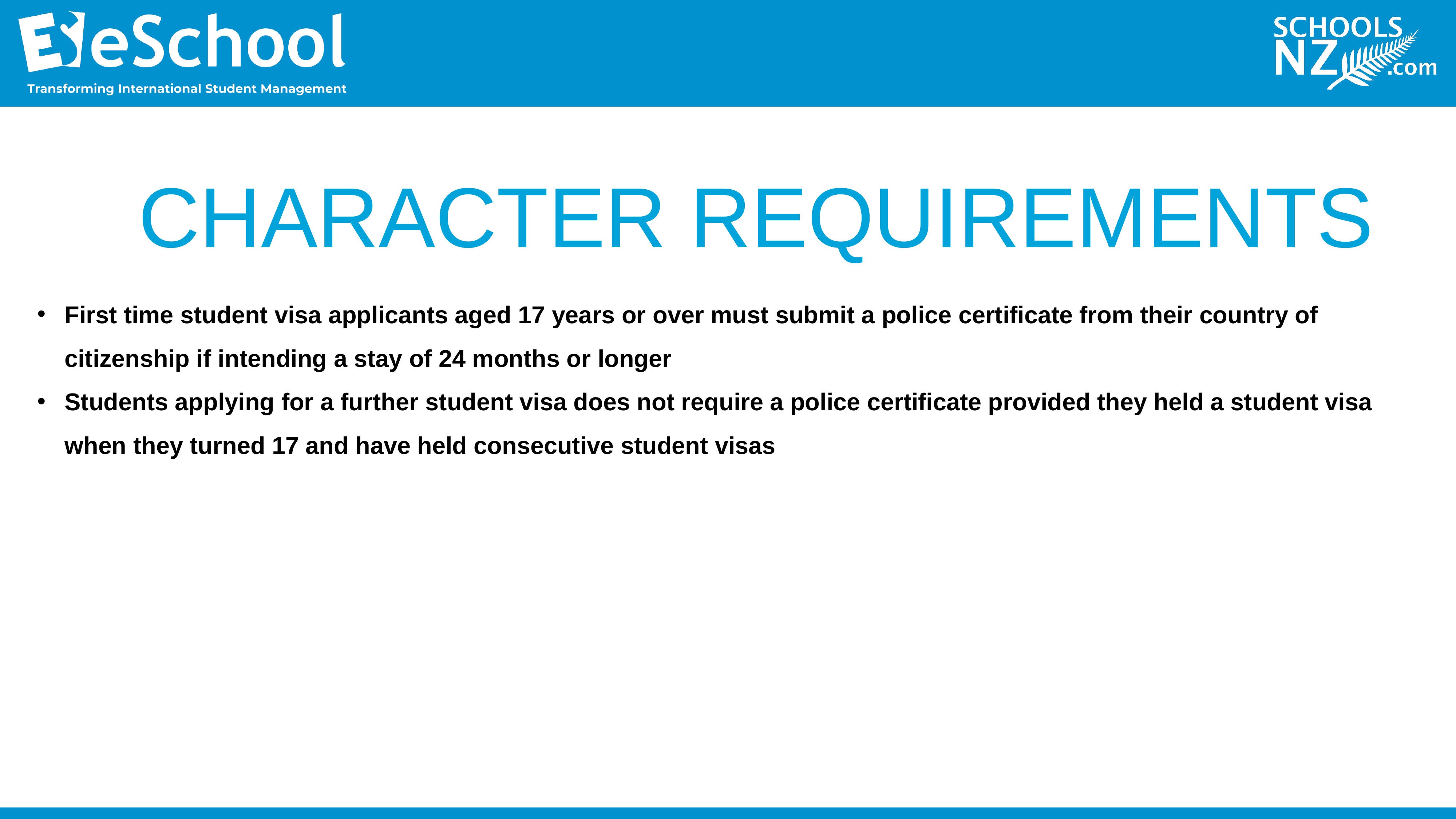

# CHARACTER REQUIREMENTS
First time student visa applicants aged 17 years or over must submit a police certificate from their country of citizenship if intending a stay of 24 months or longer
Students applying for a further student visa does not require a police certificate provided they held a student visa when they turned 17 and have held consecutive student visas